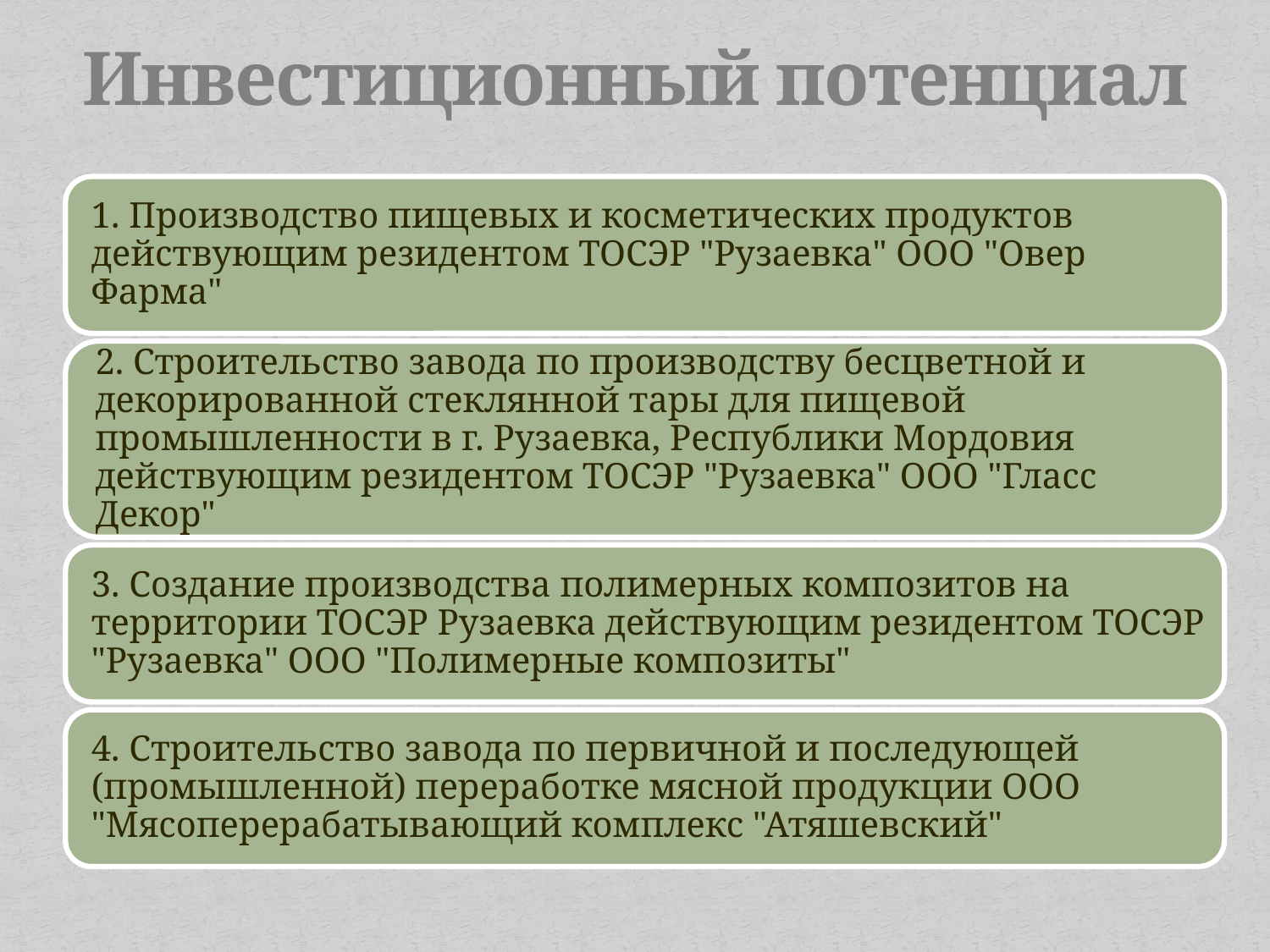

# Инвестиционный потенциал
1. Производство пищевых и косметических продуктов действующим резидентом ТОСЭР "Рузаевка" ООО "Овер Фарма"
2. Строительство завода по производству бесцветной и декорированной стеклянной тары для пищевой промышленности в г. Рузаевка, Республики Мордовия действующим резидентом ТОСЭР "Рузаевка" ООО "Гласс Декор"
3. Создание производства полимерных композитов на территории ТОСЭР Рузаевка действующим резидентом ТОСЭР "Рузаевка" ООО "Полимерные композиты"
4. Строительство завода по первичной и последующей (промышленной) переработке мясной продукции ООО "Мясоперерабатывающий комплекс "Атяшевский"